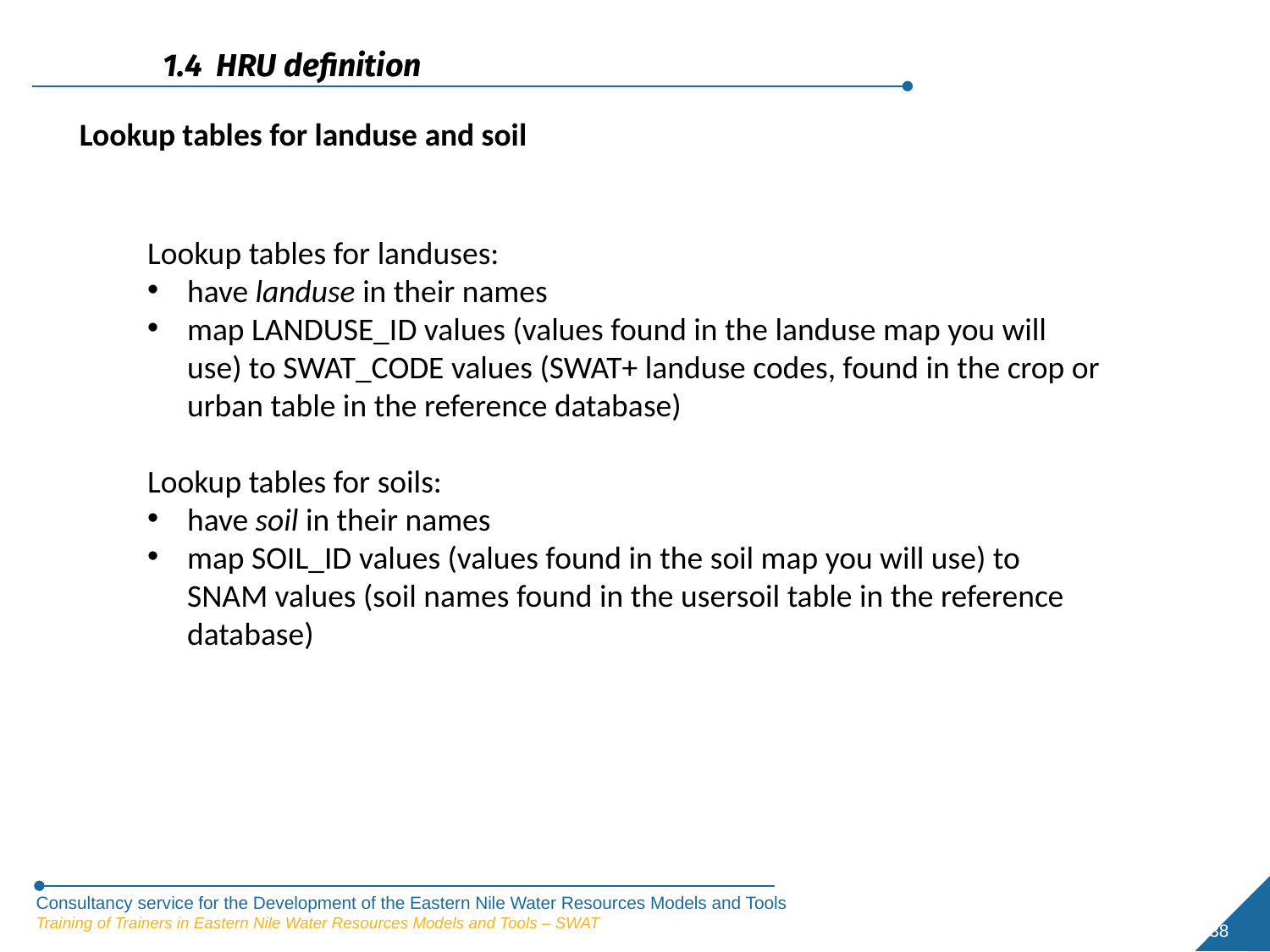

1.4  HRU definition
Lookup tables for landuse and soil
Lookup tables for landuses:
have landuse in their names
map LANDUSE_ID values (values found in the landuse map you will use) to SWAT_CODE values (SWAT+ landuse codes, found in the crop or urban table in the reference database)

Lookup tables for soils:
have soil in their names
map SOIL_ID values (values found in the soil map you will use) to SNAM values (soil names found in the usersoil table in the reference database)